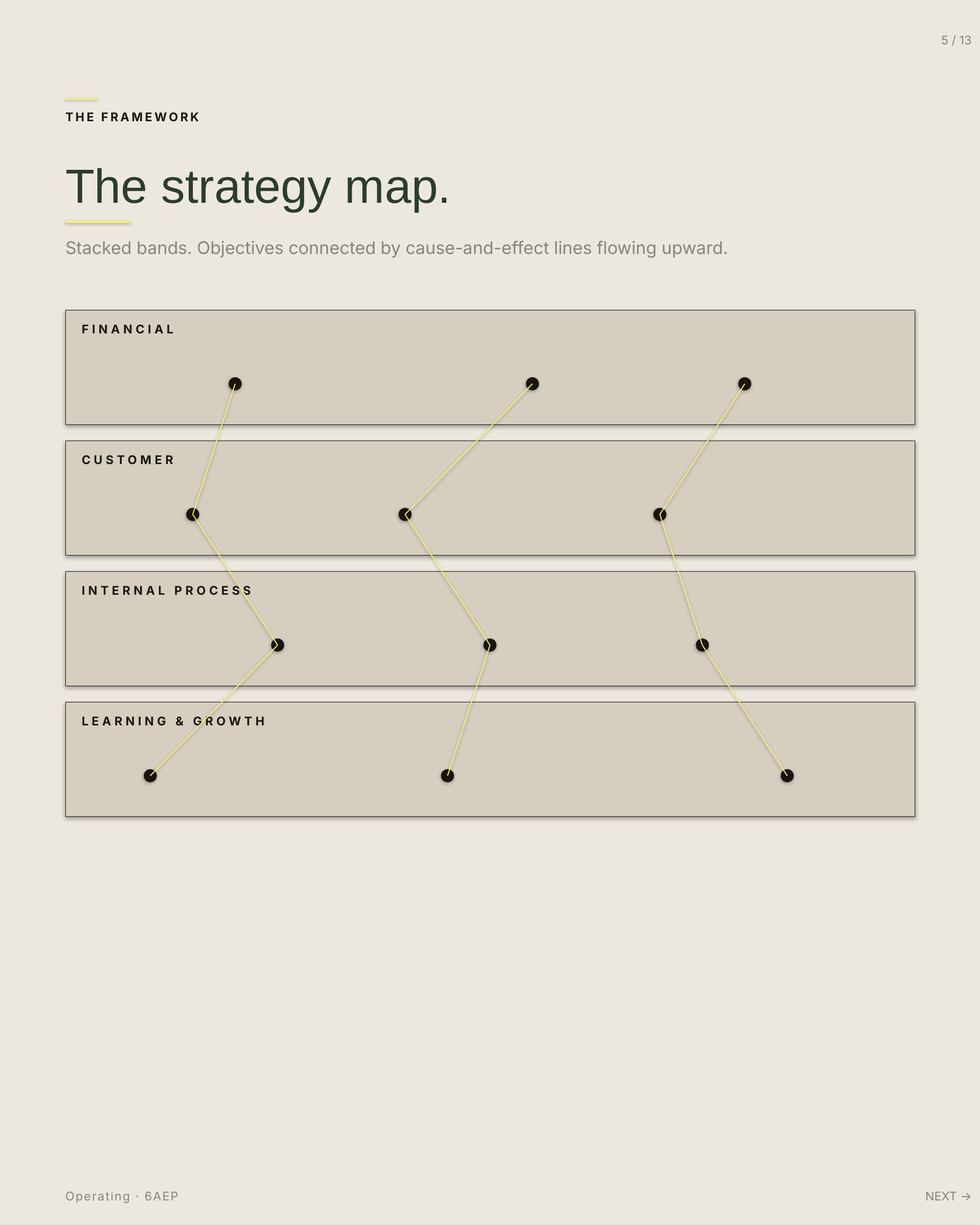

5 / 13

THE FRAMEWORK
The strategy map.

Stacked bands. Objectives connected by cause-and-effect lines flowing upward.

FINANCIAL

CUSTOMER

INTERNAL PROCESS

LEARNING & GROWTH

Operating · 6AEP
NEXT →